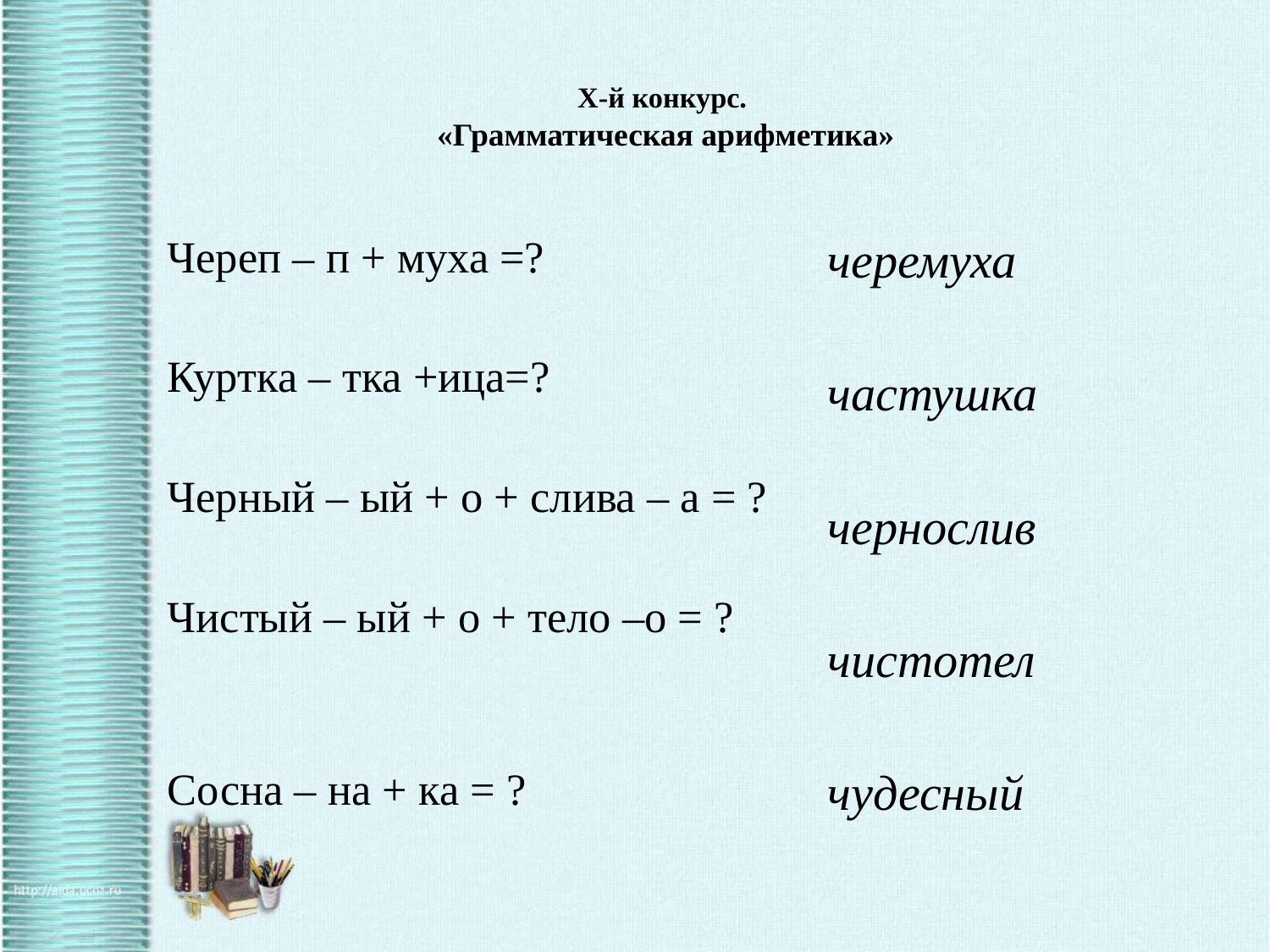

# X-й конкурс. «Грамматическая арифметика»
черемуха

частушка

чернослив

чистотел

чудесный

Череп – п + муха =?

Куртка – тка +ица=?

Черный – ый + о + слива – а = ?

Чистый – ый + о + тело –о = ?

Сосна – на + ка = ?